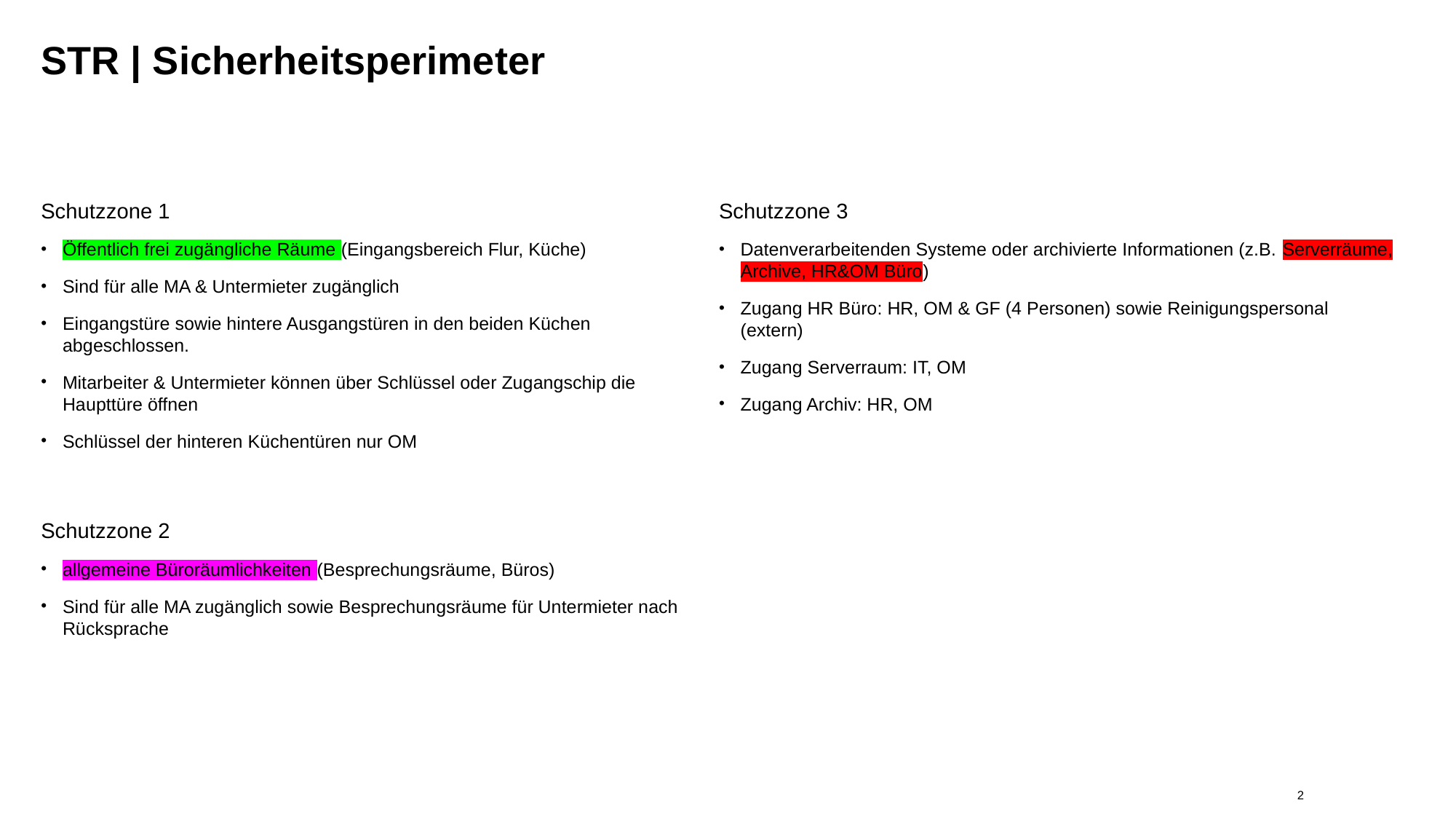

# STR | Sicherheitsperimeter
Schutzzone 1
Öffentlich frei zugängliche Räume (Eingangsbereich Flur, Küche)
Sind für alle MA & Untermieter zugänglich
Eingangstüre sowie hintere Ausgangstüren in den beiden Küchen abgeschlossen.
Mitarbeiter & Untermieter können über Schlüssel oder Zugangschip die Haupttüre öffnen
Schlüssel der hinteren Küchentüren nur OM

Schutzzone 2
allgemeine Büroräumlichkeiten (Besprechungsräume, Büros)
Sind für alle MA zugänglich sowie Besprechungsräume für Untermieter nach Rücksprache

Schutzzone 3
Datenverarbeitenden Systeme oder archivierte Informationen (z.B. Serverräume, Archive, HR&OM Büro)
Zugang HR Büro: HR, OM & GF (4 Personen) sowie Reinigungspersonal (extern)
Zugang Serverraum: IT, OM
Zugang Archiv: HR, OM

2